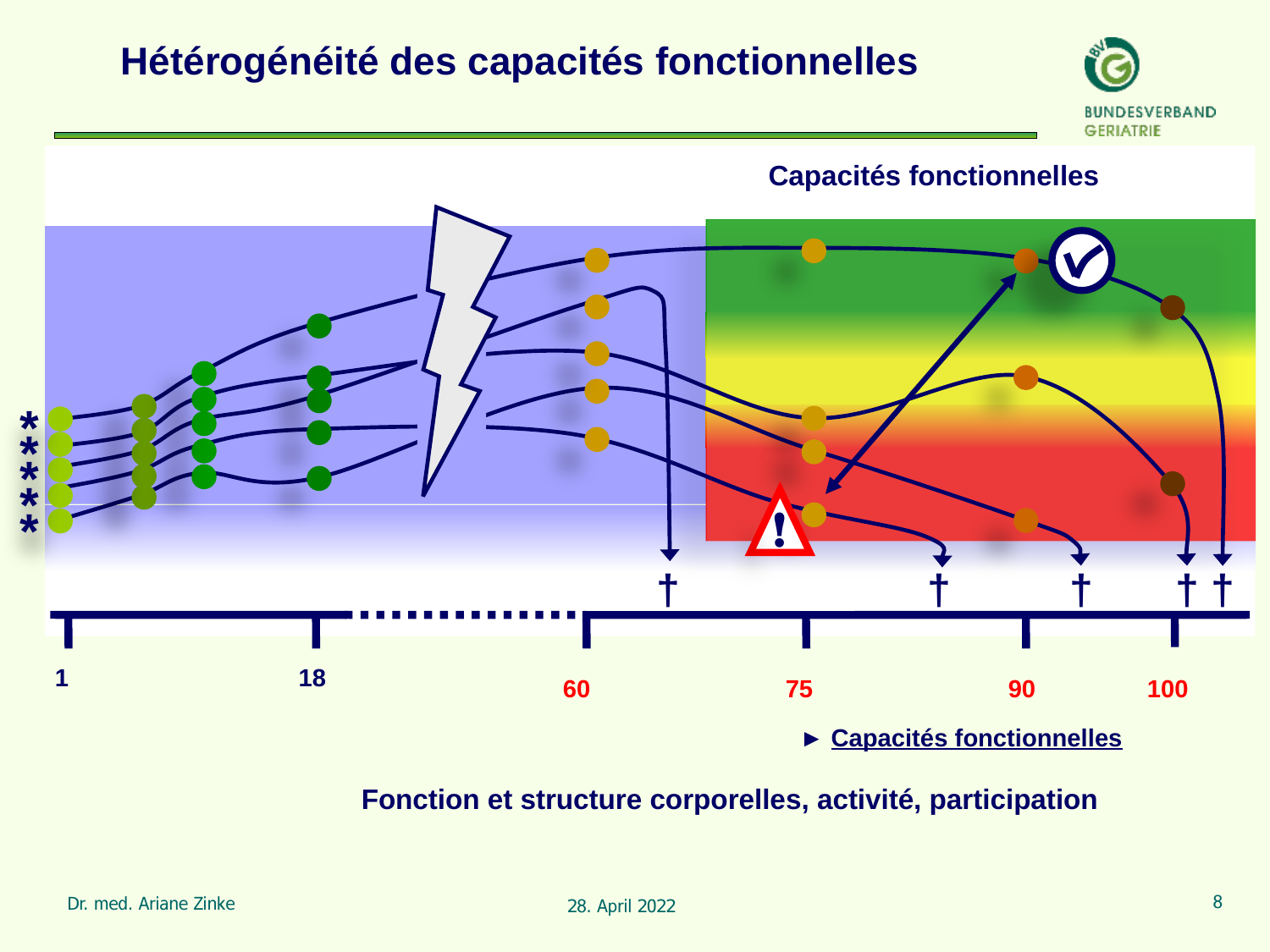

Hétérogénéité des capacités fonctionnelles

Capacités fonctionnelles

!

*

*

*

*

*

†                     †          †       † †

1                                 18
60                            75                            90                100
► Capacités fonctionnelles

Fonction et structure corporelles, activité, participation